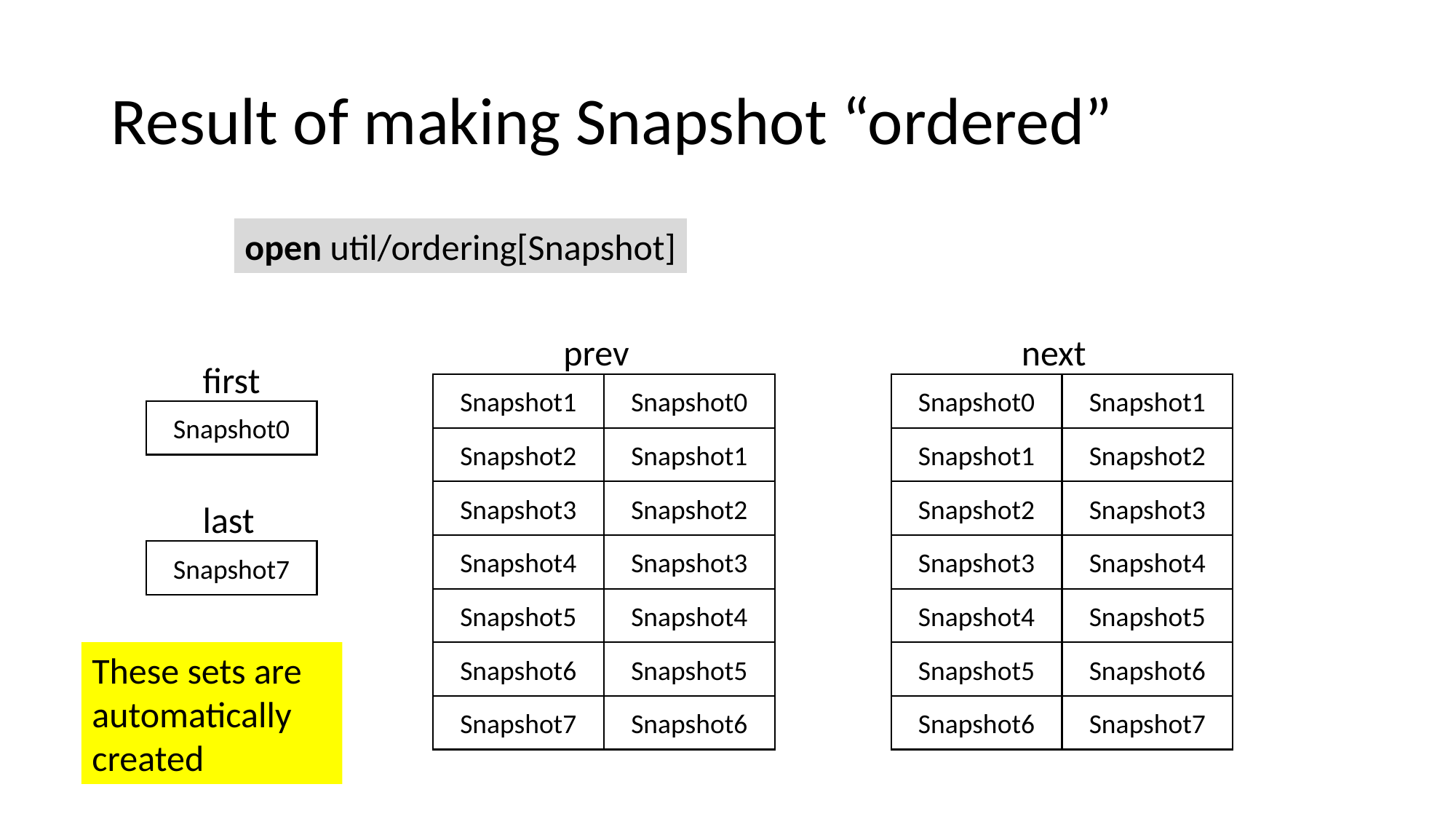

# Result of making Snapshot “ordered”
open util/ordering[Snapshot]
prev
next
first
Snapshot1
Snapshot0
Snapshot0
Snapshot1
Snapshot0
Snapshot2
Snapshot1
Snapshot1
Snapshot2
Snapshot3
Snapshot2
Snapshot2
Snapshot3
last
Snapshot4
Snapshot3
Snapshot3
Snapshot4
Snapshot7
Snapshot5
Snapshot4
Snapshot4
Snapshot5
These sets are automatically created
Snapshot6
Snapshot5
Snapshot5
Snapshot6
Snapshot7
Snapshot6
Snapshot6
Snapshot7